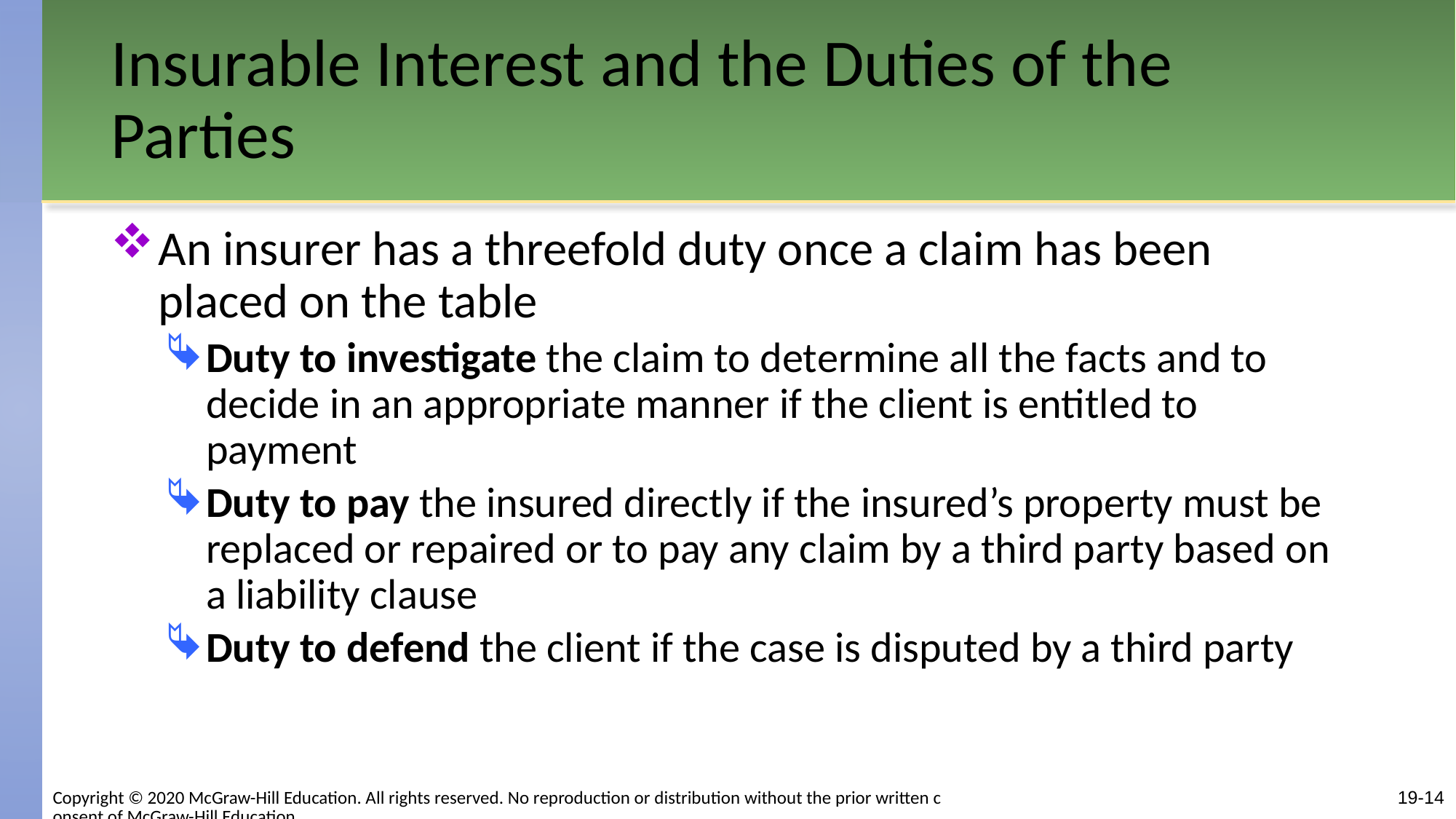

# Insurable Interest and the Duties of the Parties
An insurer has a threefold duty once a claim has been placed on the table
Duty to investigate the claim to determine all the facts and to decide in an appropriate manner if the client is entitled to payment
Duty to pay the insured directly if the insured’s property must be replaced or repaired or to pay any claim by a third party based on a liability clause
Duty to defend the client if the case is disputed by a third party
Copyright © 2020 McGraw-Hill Education. All rights reserved. No reproduction or distribution without the prior written consent of McGraw-Hill Education.
19-14